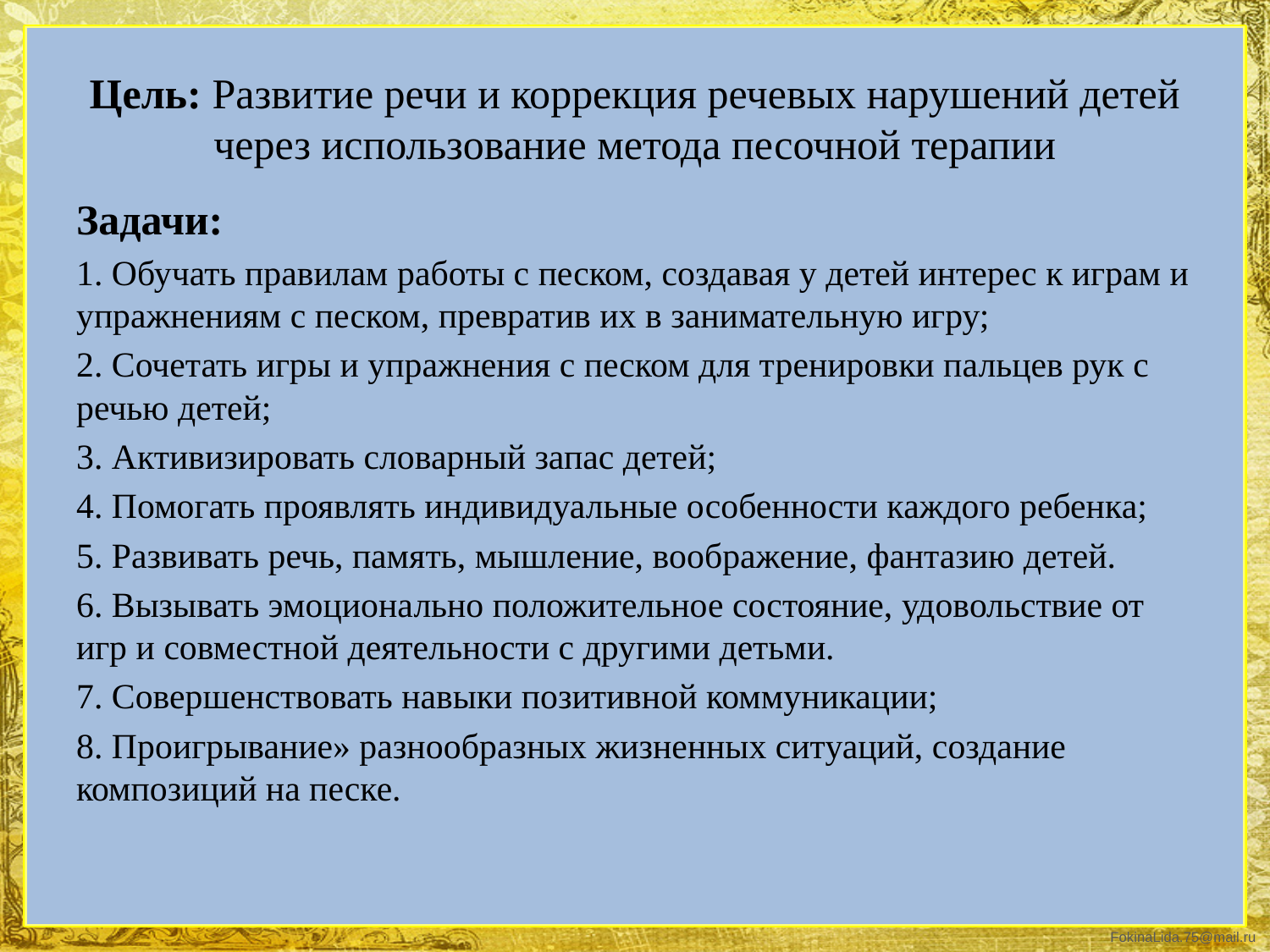

Цель: Развитие речи и коррекция речевых нарушений детей через использование метода песочной терапии
Задачи:
1. Обучать правилам работы с песком, создавая у детей интерес к играм и упражнениям с песком, превратив их в занимательную игру;
2. Сочетать игры и упражнения с песком для тренировки пальцев рук с речью детей;
3. Активизировать словарный запас детей;
4. Помогать проявлять индивидуальные особенности каждого ребенка;
5. Развивать речь, память, мышление, воображение, фантазию детей.
6. Вызывать эмоционально положительное состояние, удовольствие от игр и совместной деятельности с другими детьми.
7. Совершенствовать навыки позитивной коммуникации;
8. Проигрывание» разнообразных жизненных ситуаций, создание композиций на песке.